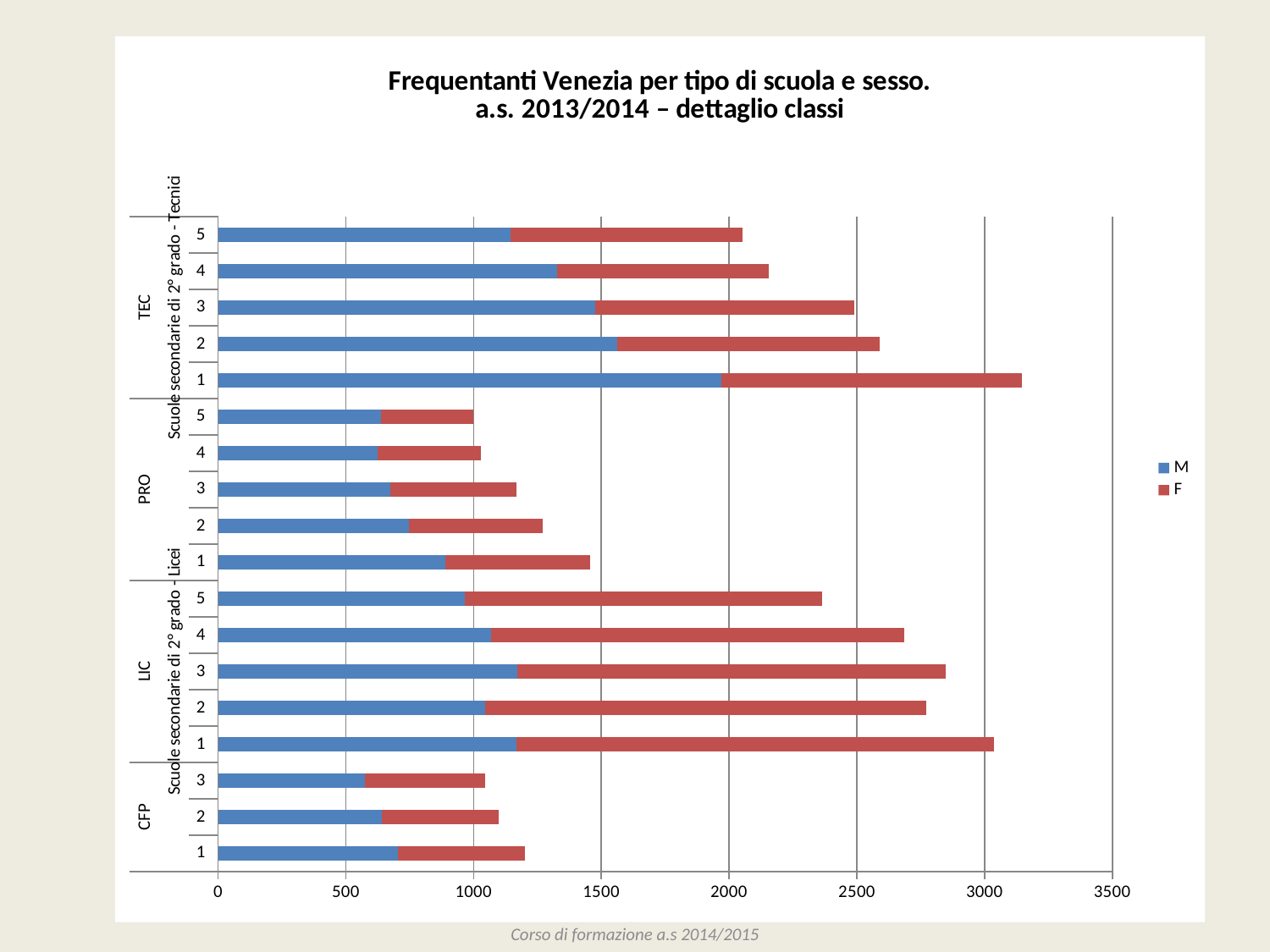

### Chart: Frequentanti Venezia per tipo di scuola e sesso.
a.s. 2013/2014 – dettaglio classi

| Category | M | F |
|---|---|---|
| 1 | 704.0 | 496.0 |
| 2 | 642.0 | 457.0 |
| 3 | 574.0 | 471.0 |
| 1 | 1167.0 | 1871.0 |
| 2 | 1045.0 | 1726.0 |
| 3 | 1171.0 | 1677.0 |
| 4 | 1070.0 | 1615.0 |
| 5 | 964.0 | 1399.0 |
| 1 | 891.0 | 564.0 |
| 2 | 747.0 | 525.0 |
| 3 | 673.0 | 494.0 |
| 4 | 626.0 | 402.0 |
| 5 | 639.0 | 359.0 |
| 1 | 1969.0 | 1178.0 |
| 2 | 1562.0 | 1028.0 |
| 3 | 1477.0 | 1014.0 |
| 4 | 1326.0 | 830.0 |
| 5 | 1146.0 | 906.0 |
DATI ARS

Strumenti e metodi
per accompagnare la scelta
Corso di formazione a.s 2014/2015